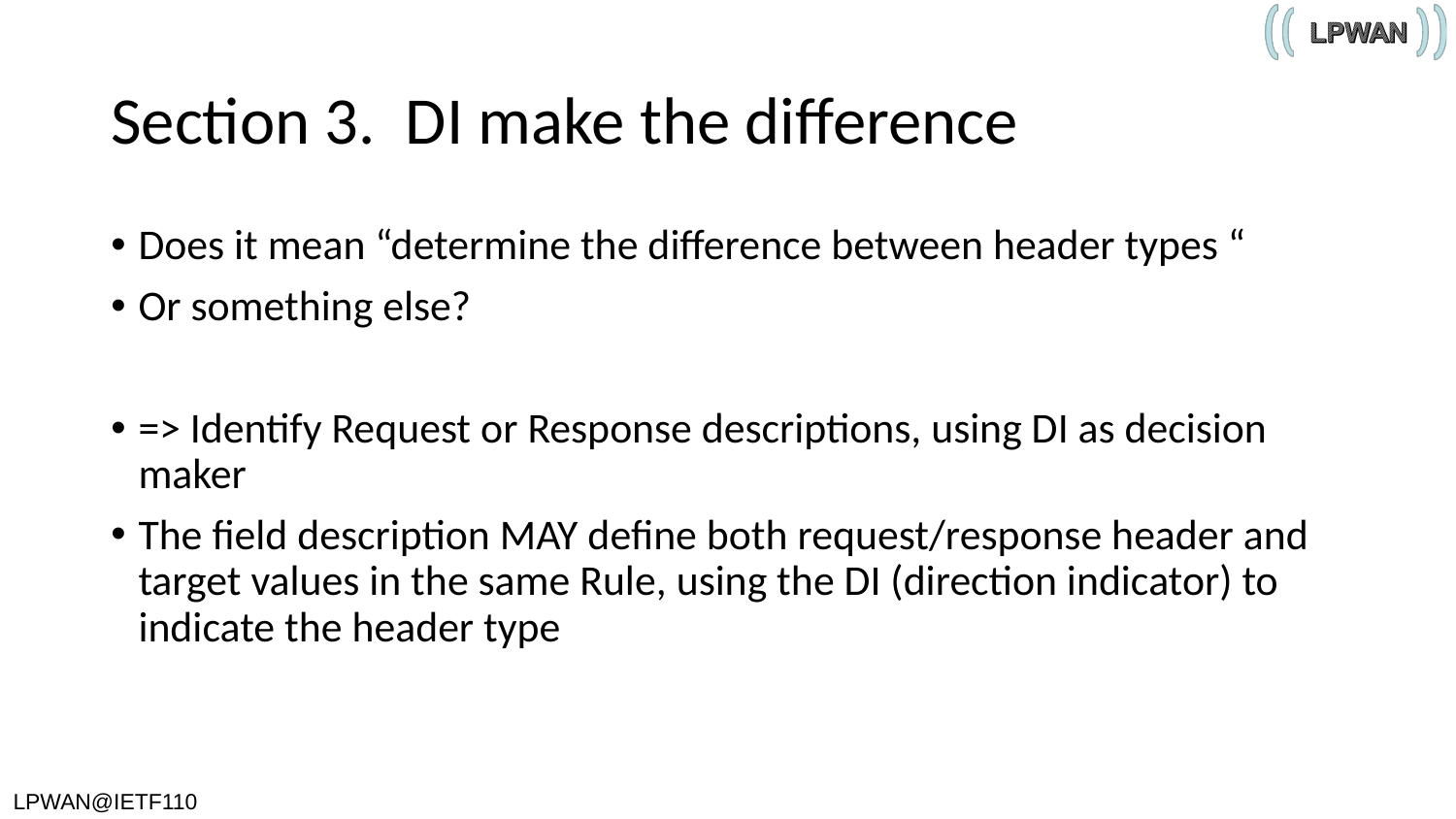

# Section 3.  DI make the difference
Does it mean “determine the difference between header types “
Or something else?

=> Identify Request or Response descriptions, using DI as decision maker
The field description MAY define both request/response header and target values in the same Rule, using the DI (direction indicator) to indicate the header type